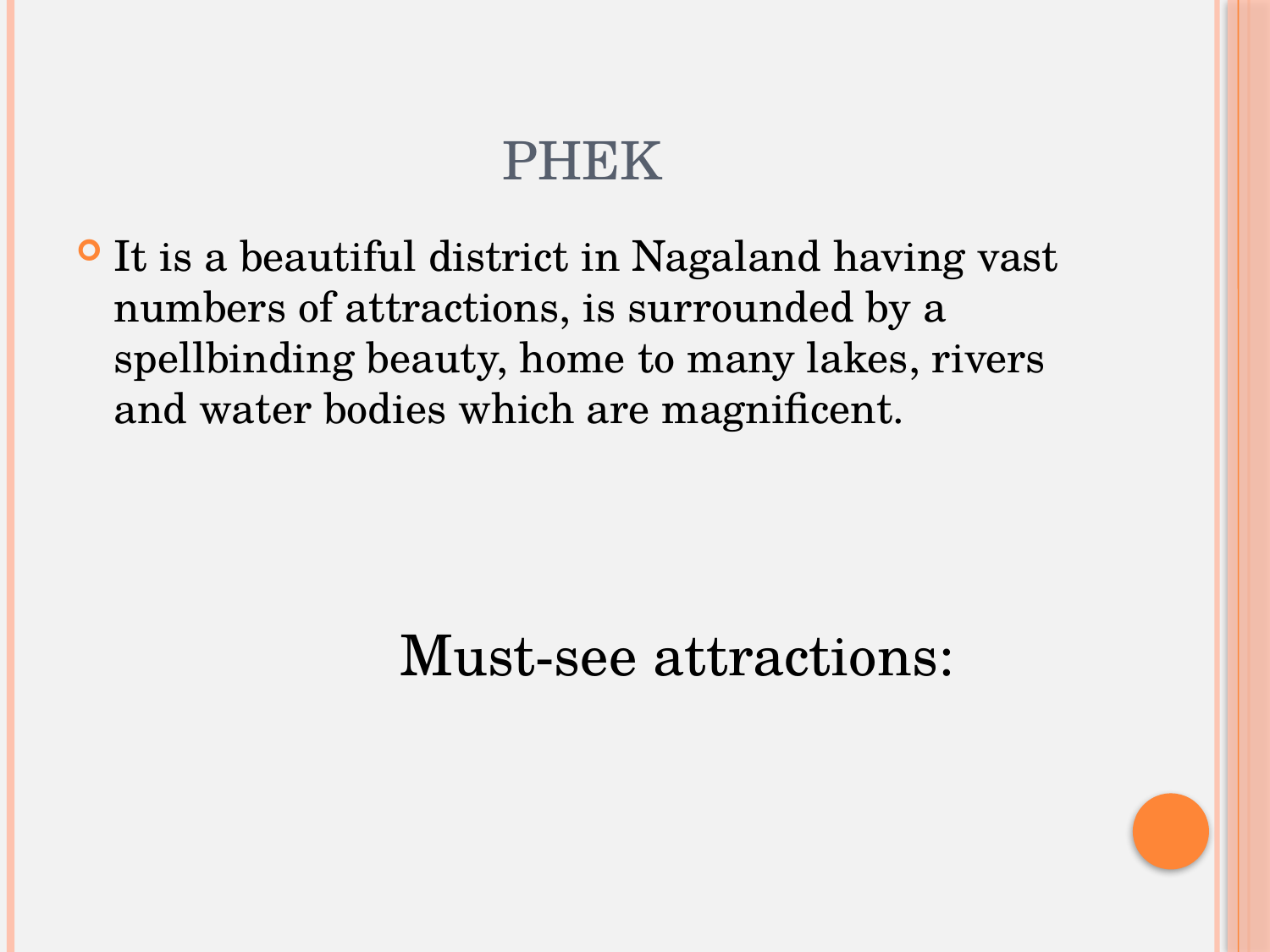

# PHEK
It is a beautiful district in Nagaland having vast numbers of attractions, is surrounded by a spellbinding beauty, home to many lakes, rivers and water bodies which are magnificent.
Must-see attractions: